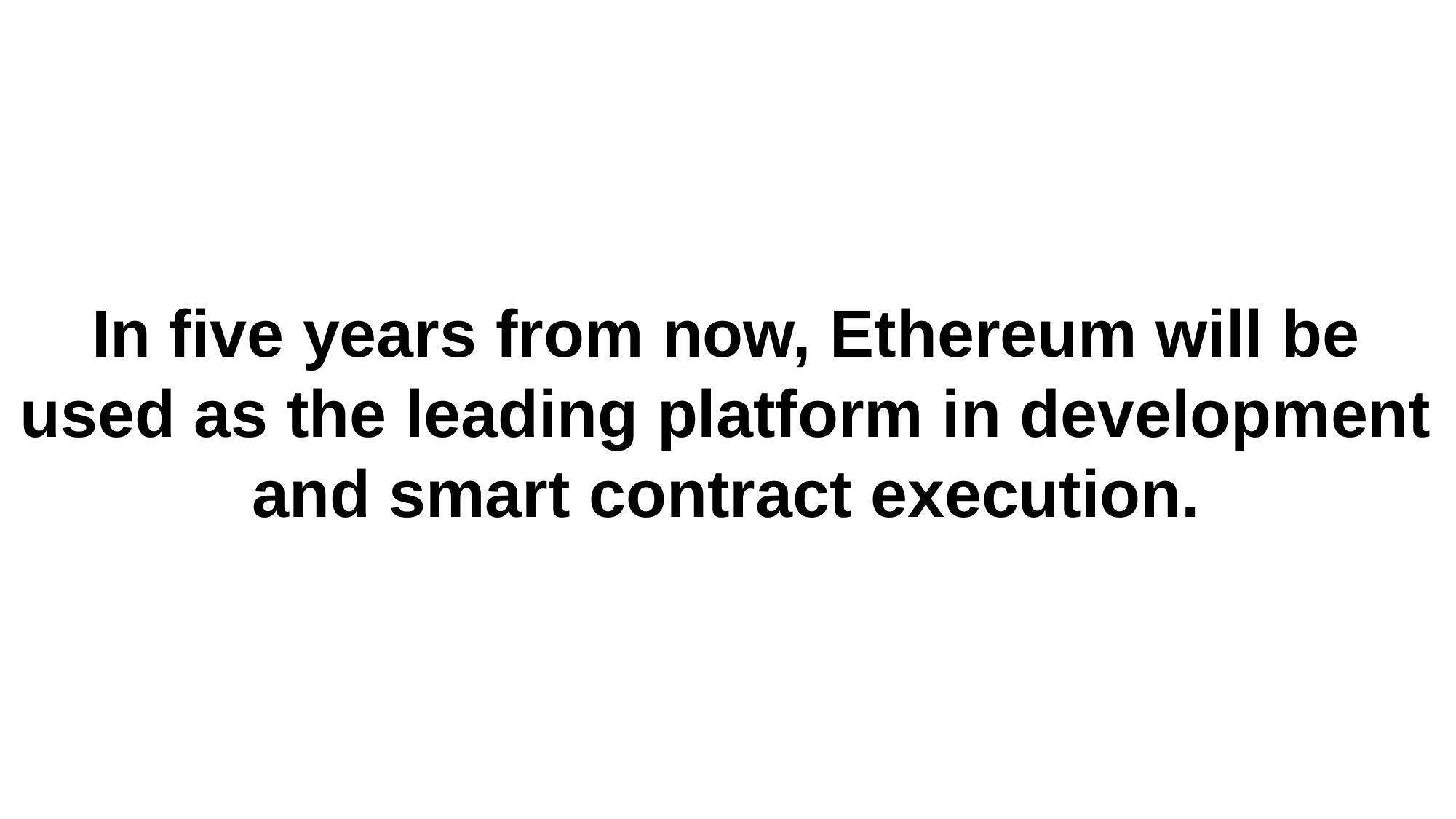

In five years from now, Ethereum will be used as the leading platform in development and smart contract execution.